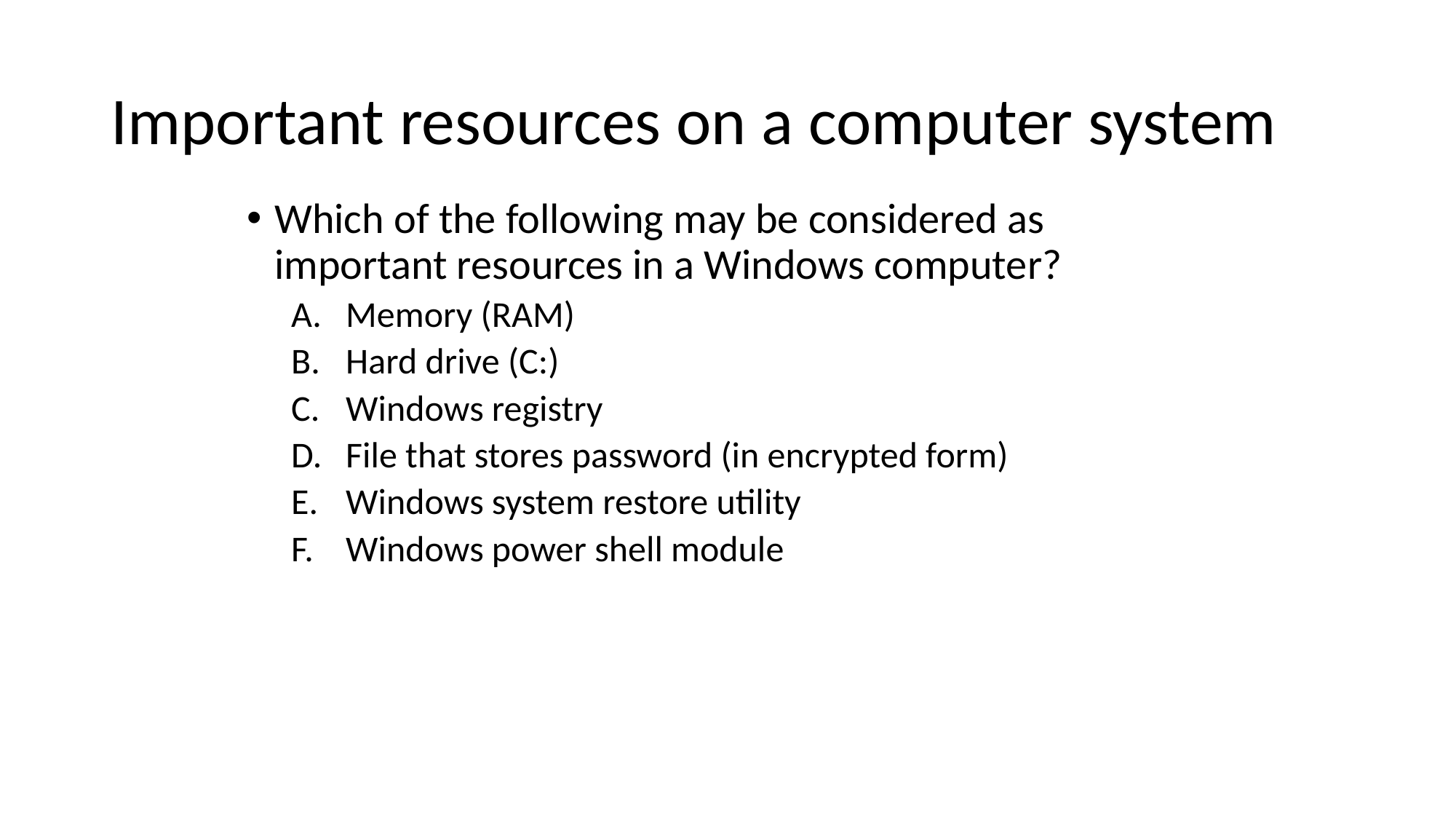

# Important resources on a computer system
Which of the following may be considered as important resources in a Windows computer?
Memory (RAM)
Hard drive (C:)
Windows registry
File that stores password (in encrypted form)
Windows system restore utility
Windows power shell module